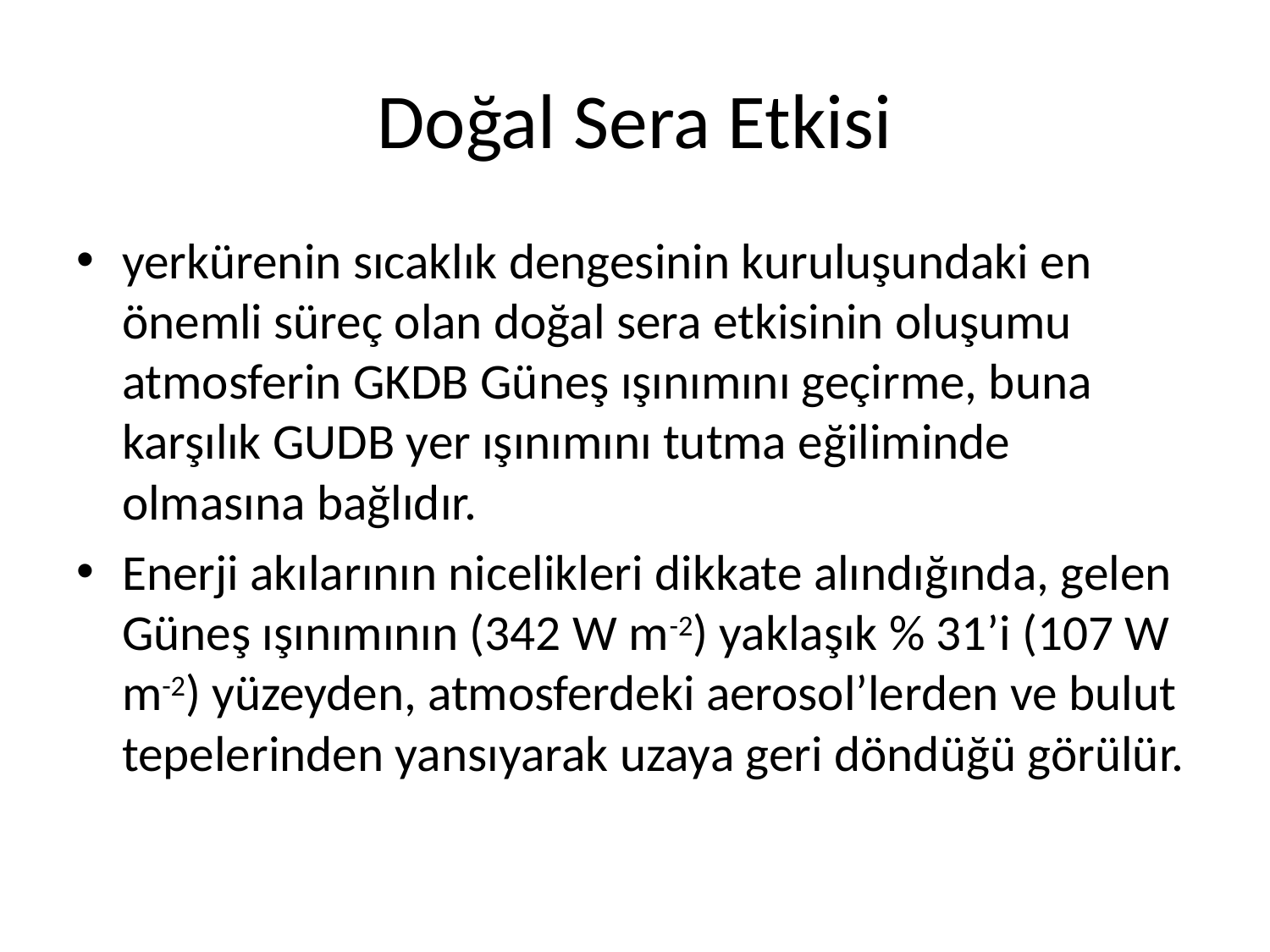

# Doğal Sera Etkisi
yerkürenin sıcaklık dengesinin kuruluşundaki en önemli süreç olan doğal sera etkisinin oluşumu atmosferin GKDB Güneş ışınımını geçirme, buna karşılık GUDB yer ışınımını tutma eğiliminde olmasına bağlıdır.
Enerji akılarının nicelikleri dikkate alındığında, gelen Güneş ışınımının (342 W m-2) yaklaşık % 31’i (107 W m-2) yüzeyden, atmosferdeki aerosol’lerden ve bulut tepelerinden yansıyarak uzaya geri döndüğü görülür.